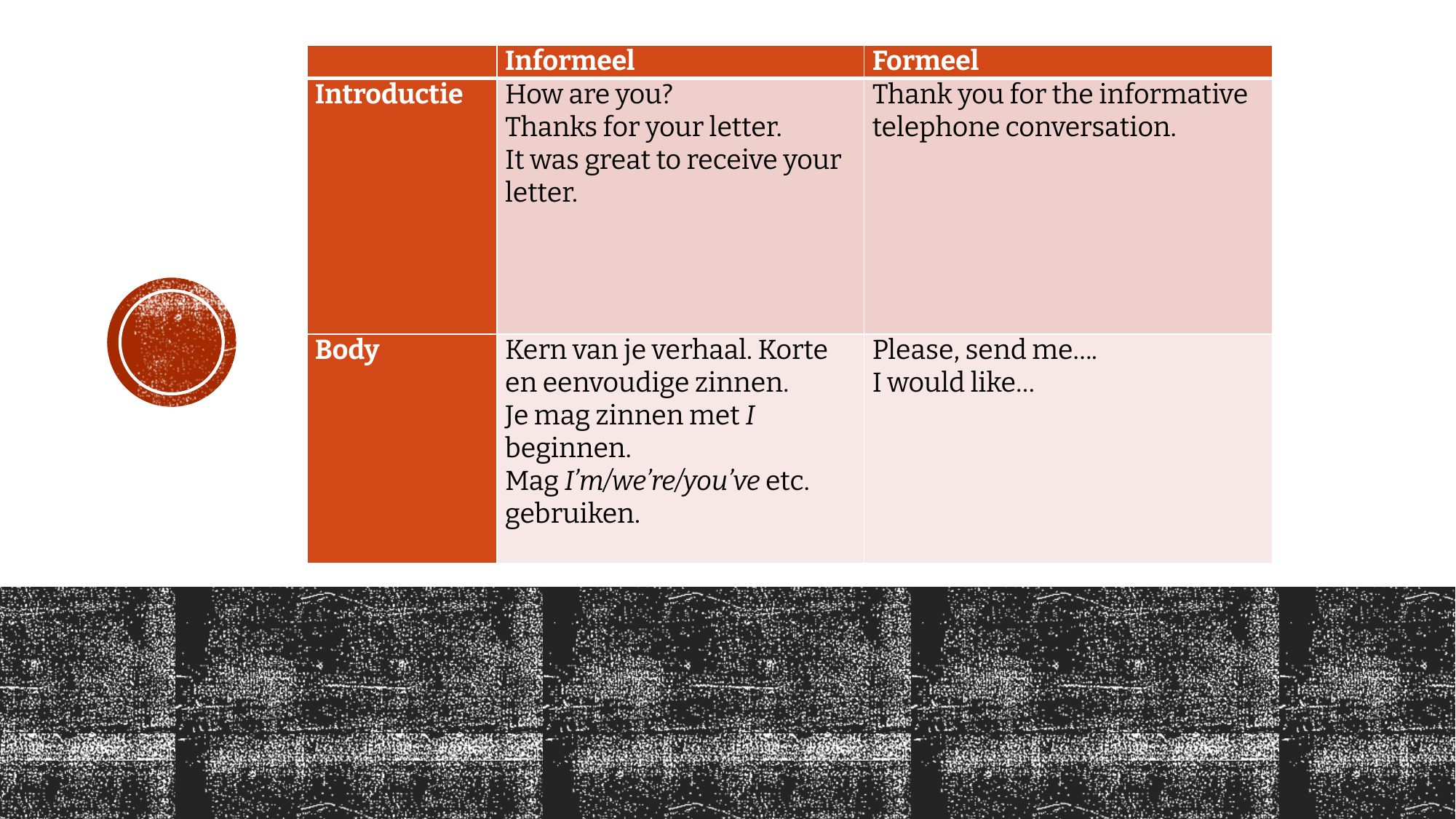

|  | Informeel | Formeel |
| --- | --- | --- |
| Introductie | How are you? Thanks for your letter. It was great to receive your letter. | Thank you for the informative telephone conversation. |
| Body | Kern van je verhaal. Korte en eenvoudige zinnen. Je mag zinnen met I beginnen. Mag I’m/we’re/you’ve etc. gebruiken. | Please, send me…. I would like… |